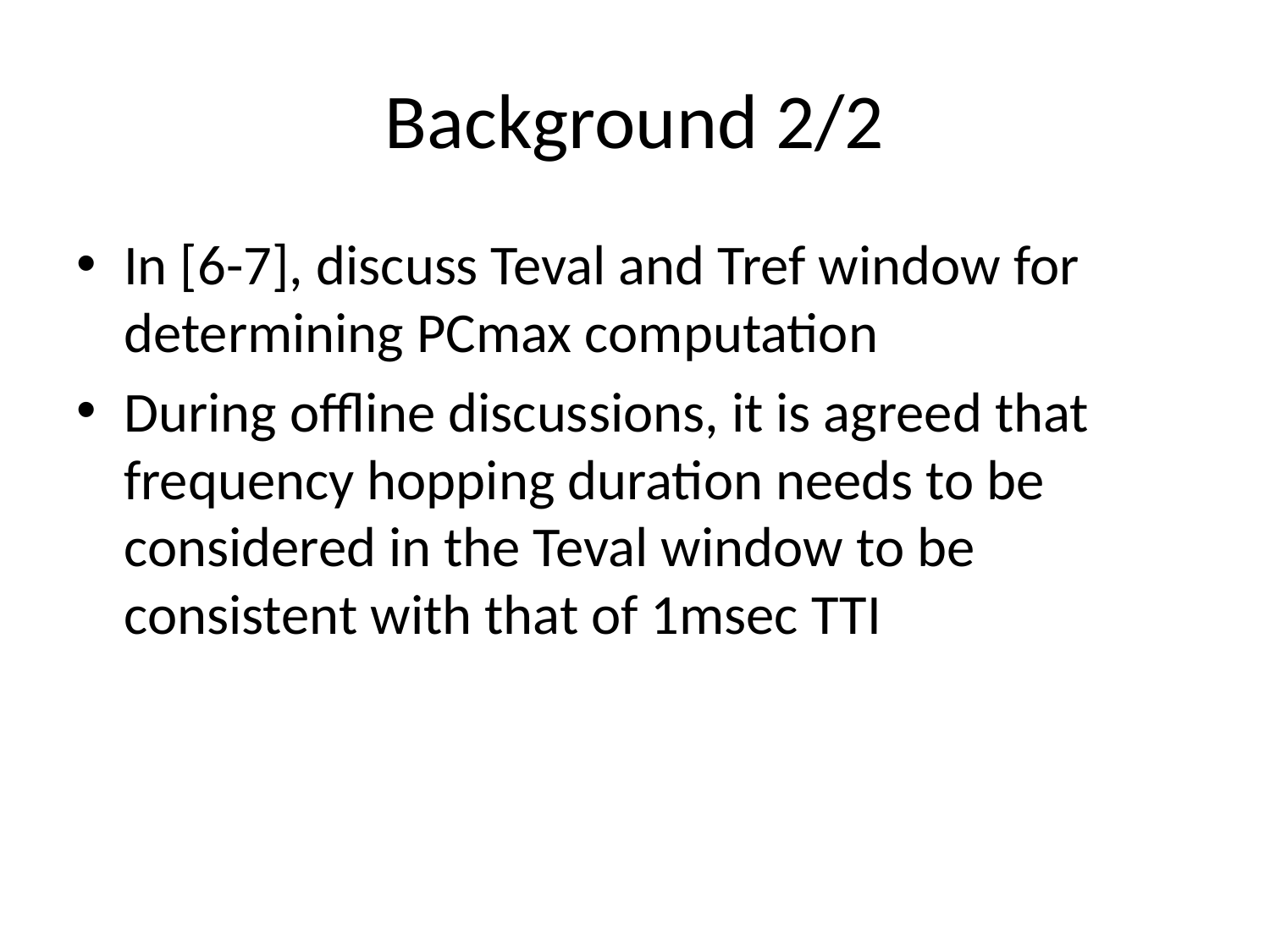

# Background 2/2
In [6-7], discuss Teval and Tref window for determining PCmax computation
During offline discussions, it is agreed that frequency hopping duration needs to be considered in the Teval window to be consistent with that of 1msec TTI